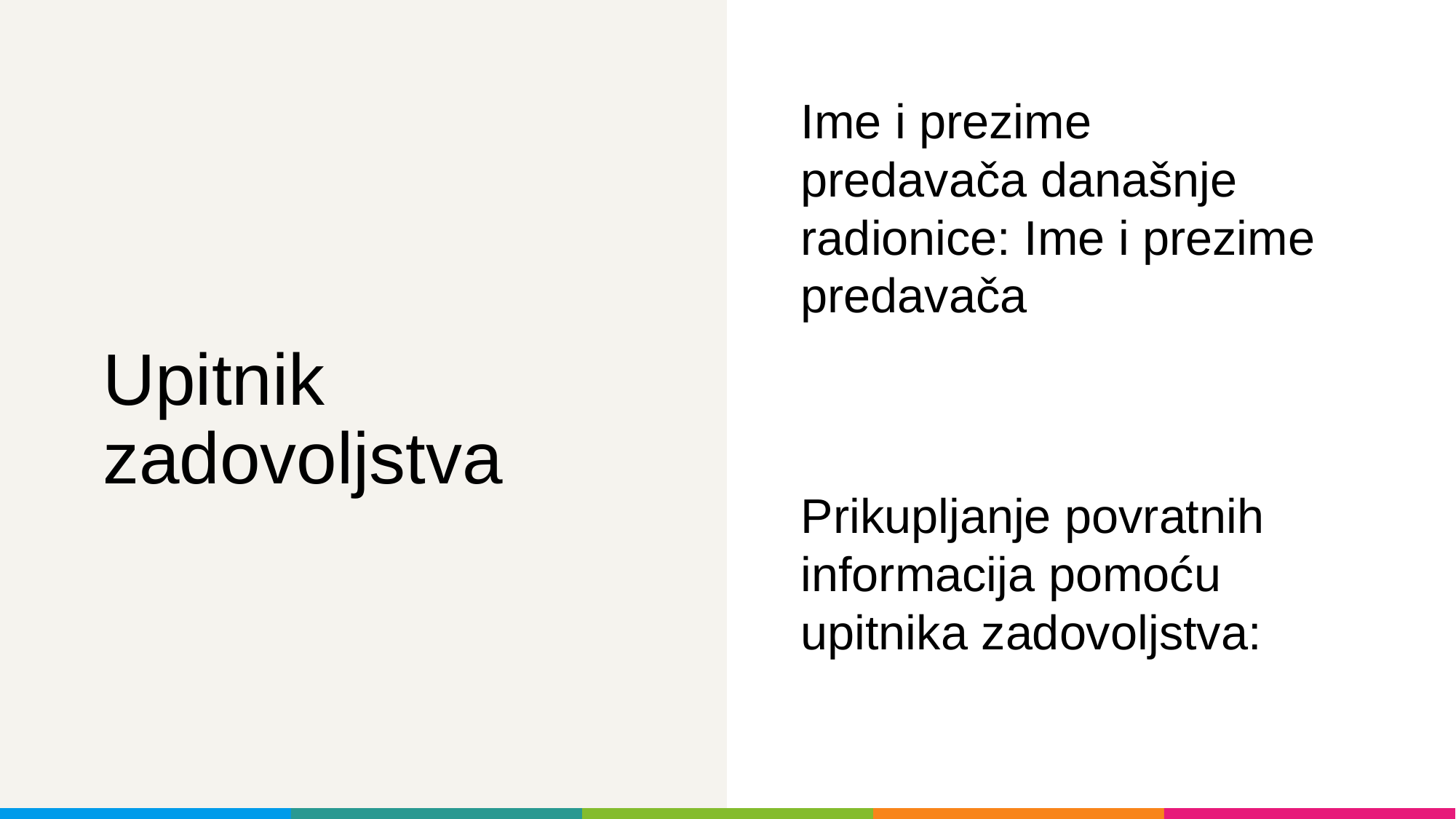

Ime i prezime predavača današnje radionice: Ime i prezime predavača

Prikupljanje povratnih informacija pomoću upitnika zadovoljstva:

# Upitnik zadovoljstva